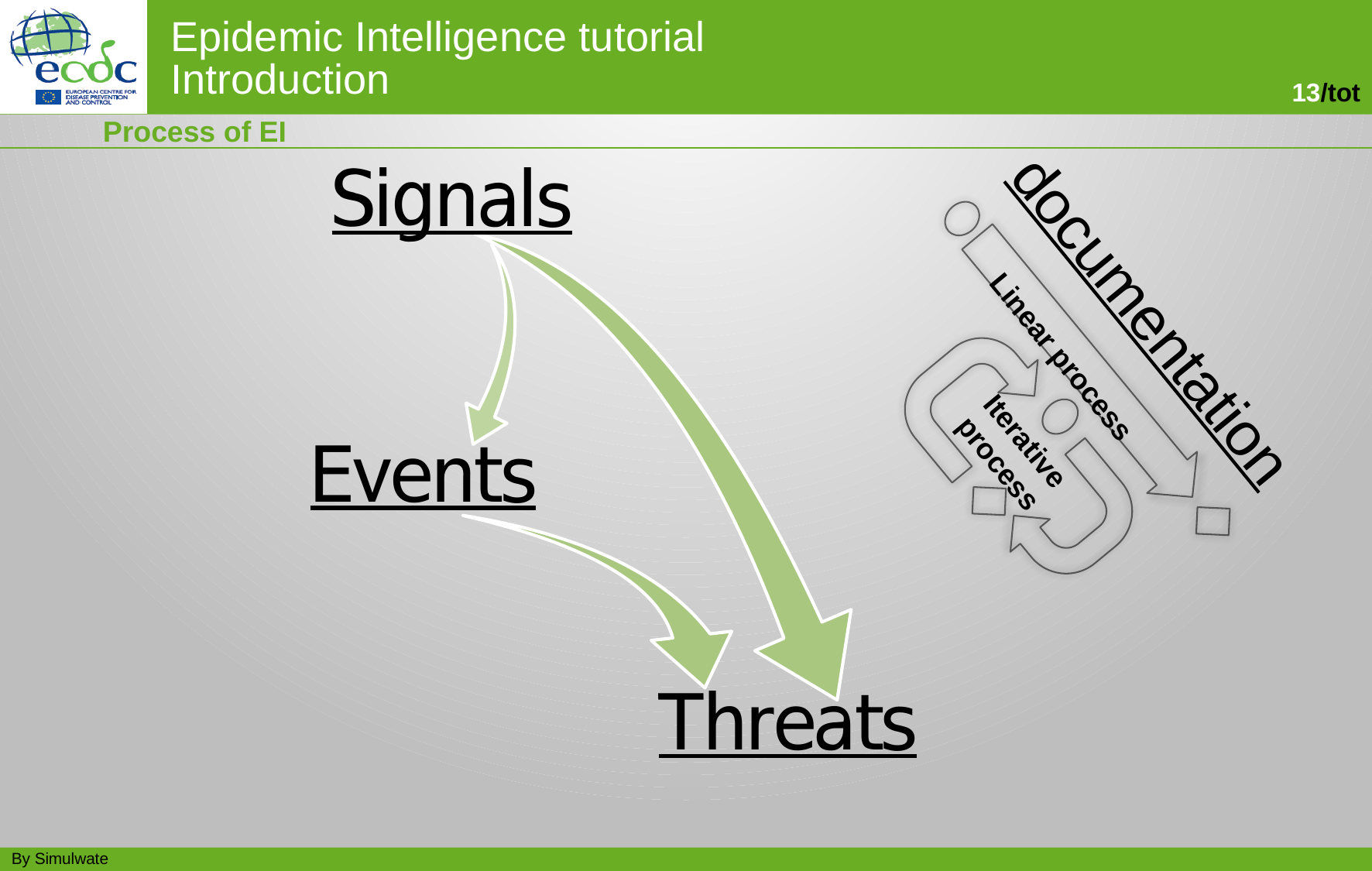

Process of EI
Signals

Events
Threats

Linear process
Iterative process

documentation